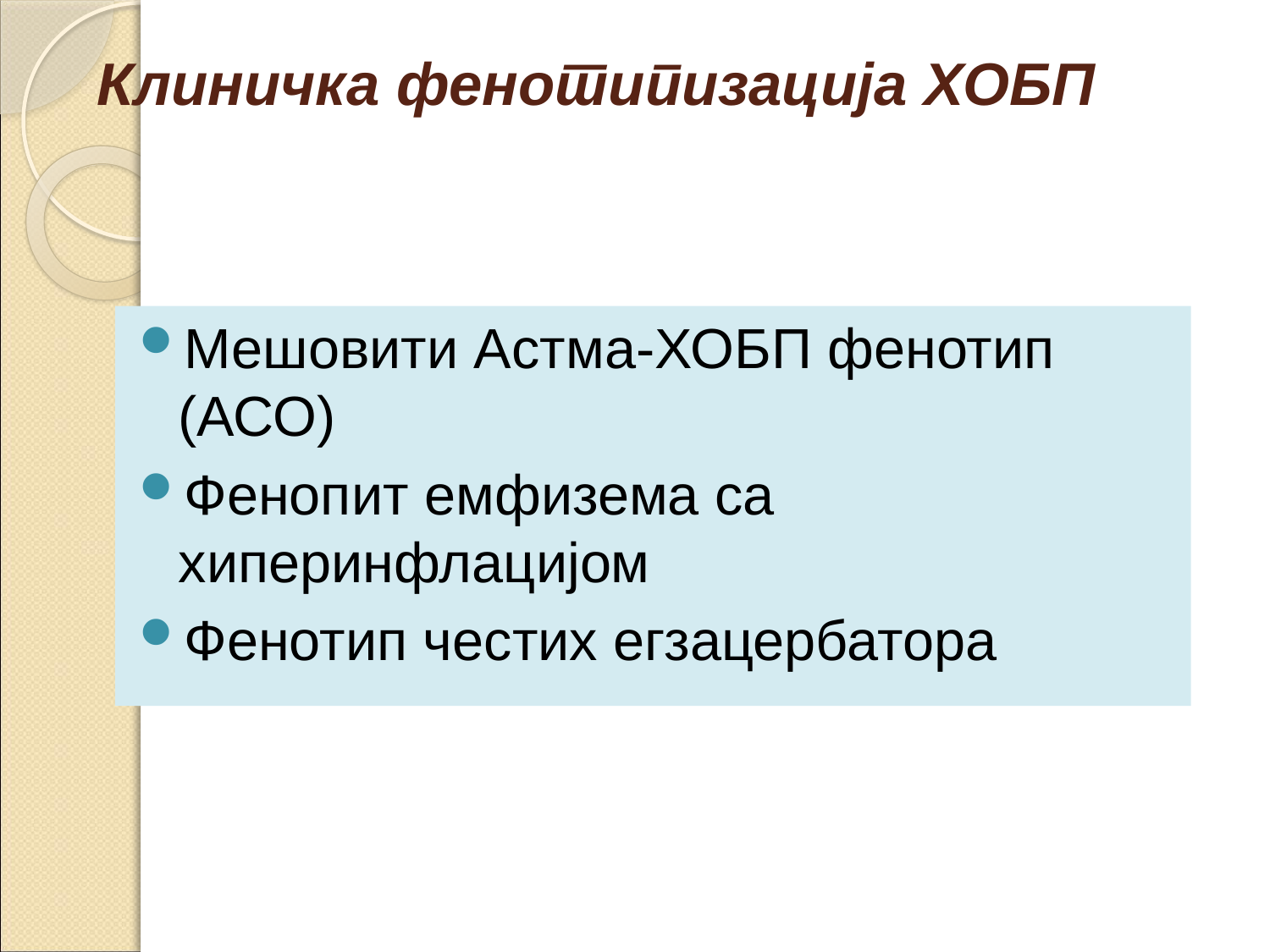

# Клиничка фенотипизација ХОБП
Мешовити Астма-ХОБП фенотип (АСО)
Фенопит емфизема са  хиперинфлацијом
Фенотип честих егзацербатора